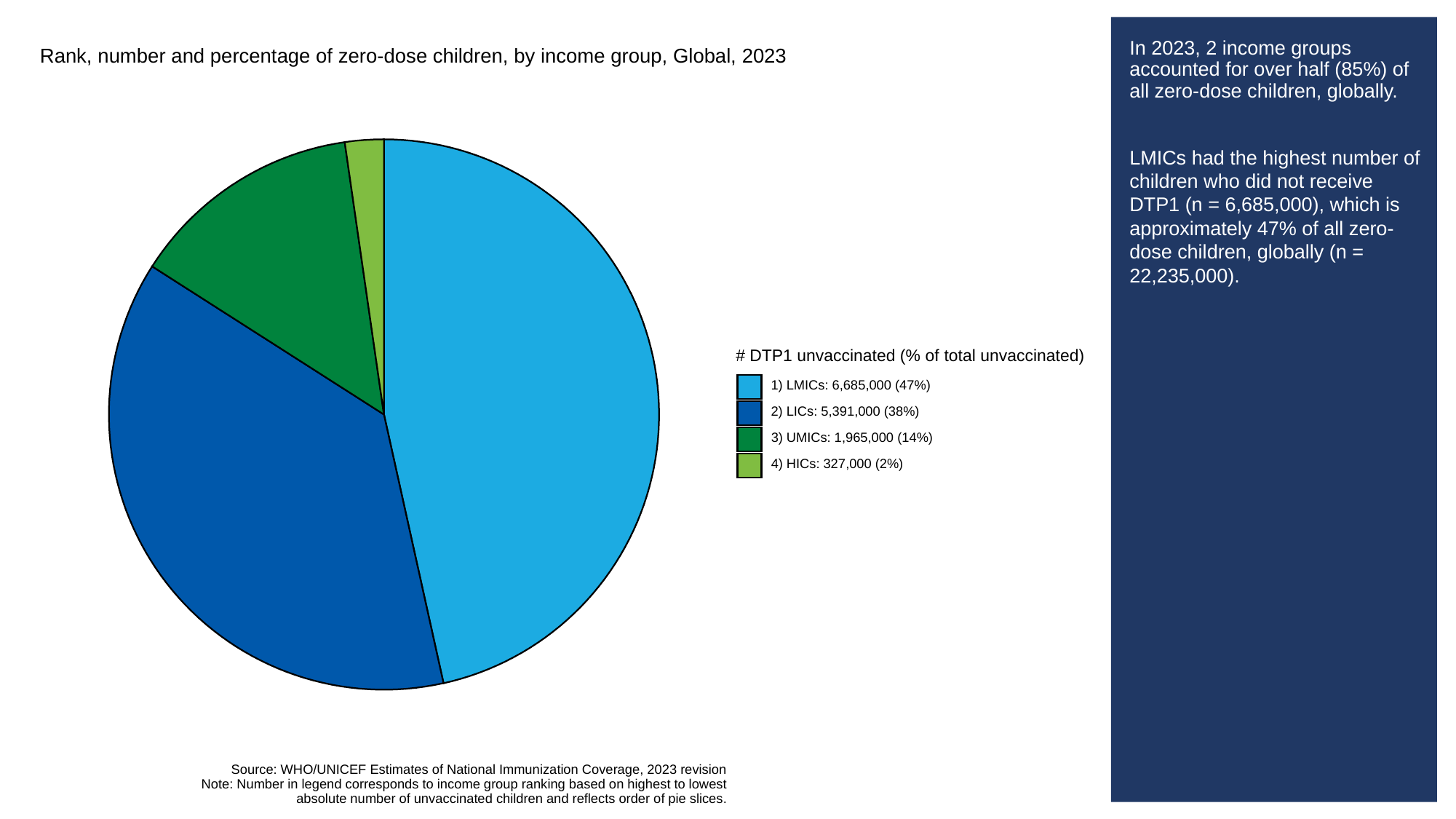

# In 2023, 2 income groups accounted for over half (85%) of all zero-dose children, globally.

LMICs had the highest number of children who did not receive DTP1 (n = 6,685,000), which is approximately 47% of all zero-dose children, globally (n = 22,235,000).

Rank, number and percentage of zero-dose children, by income group, Global, 2023

# DTP1 unvaccinated (% of total unvaccinated)

1) LMICs: 6,685,000 (47%)

2) LICs: 5,391,000 (38%)

3) UMICs: 1,965,000 (14%)

4) HICs: 327,000 (2%)
Source: WHO/UNICEF Estimates of National Immunization Coverage, 2023 revision
Note: Number in legend corresponds to income group ranking based on highest to lowest
absolute number of unvaccinated children and reflects order of pie slices.